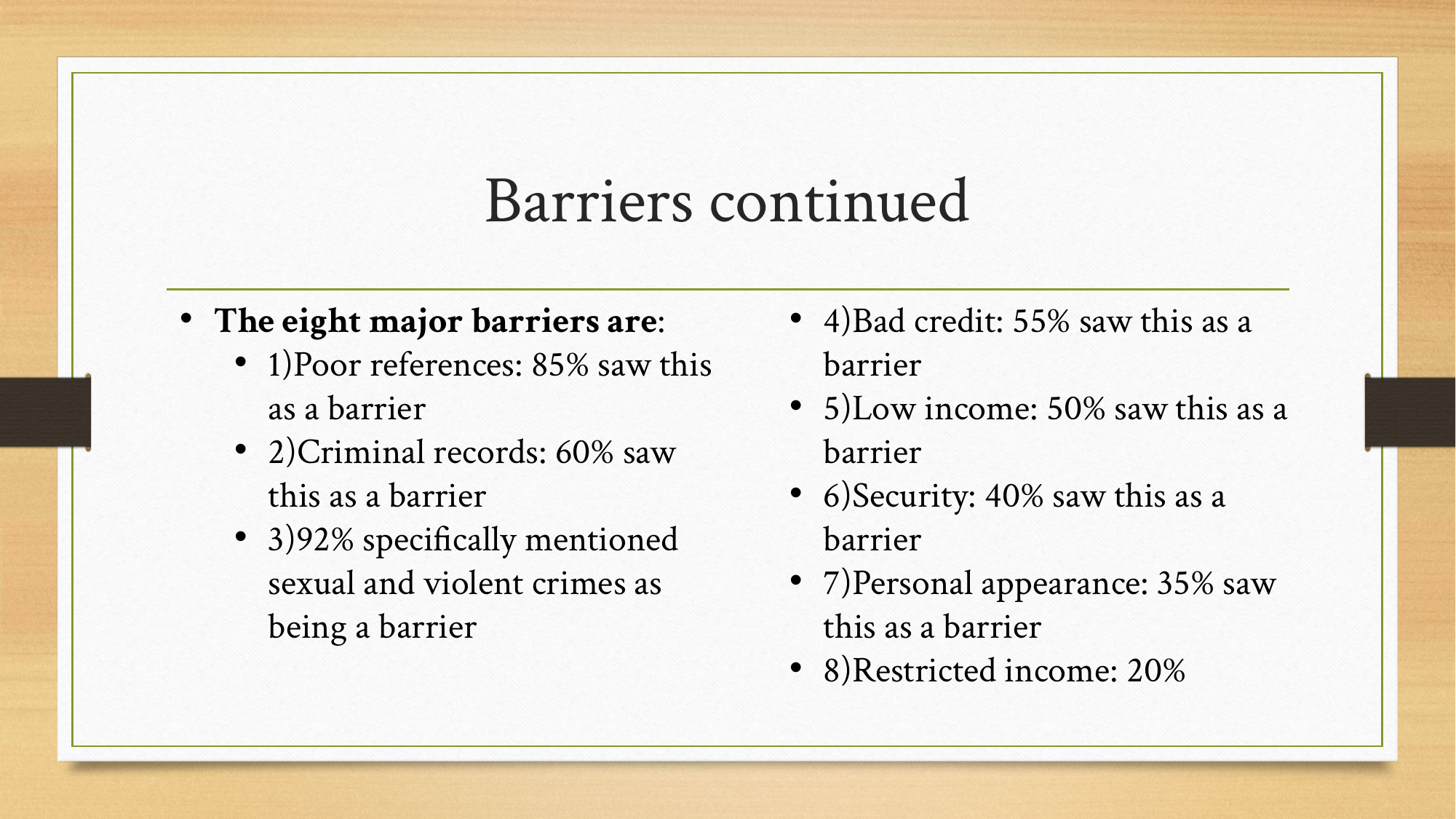

# Barriers continued
The eight major barriers are:
1)Poor references: 85% saw this as a barrier
2)Criminal records: 60% saw this as a barrier
3)92% specifically mentioned sexual and violent crimes as being a barrier

4)Bad credit: 55% saw this as a barrier
5)Low income: 50% saw this as a barrier
6)Security: 40% saw this as a barrier
7)Personal appearance: 35% saw this as a barrier
8)Restricted income: 20%